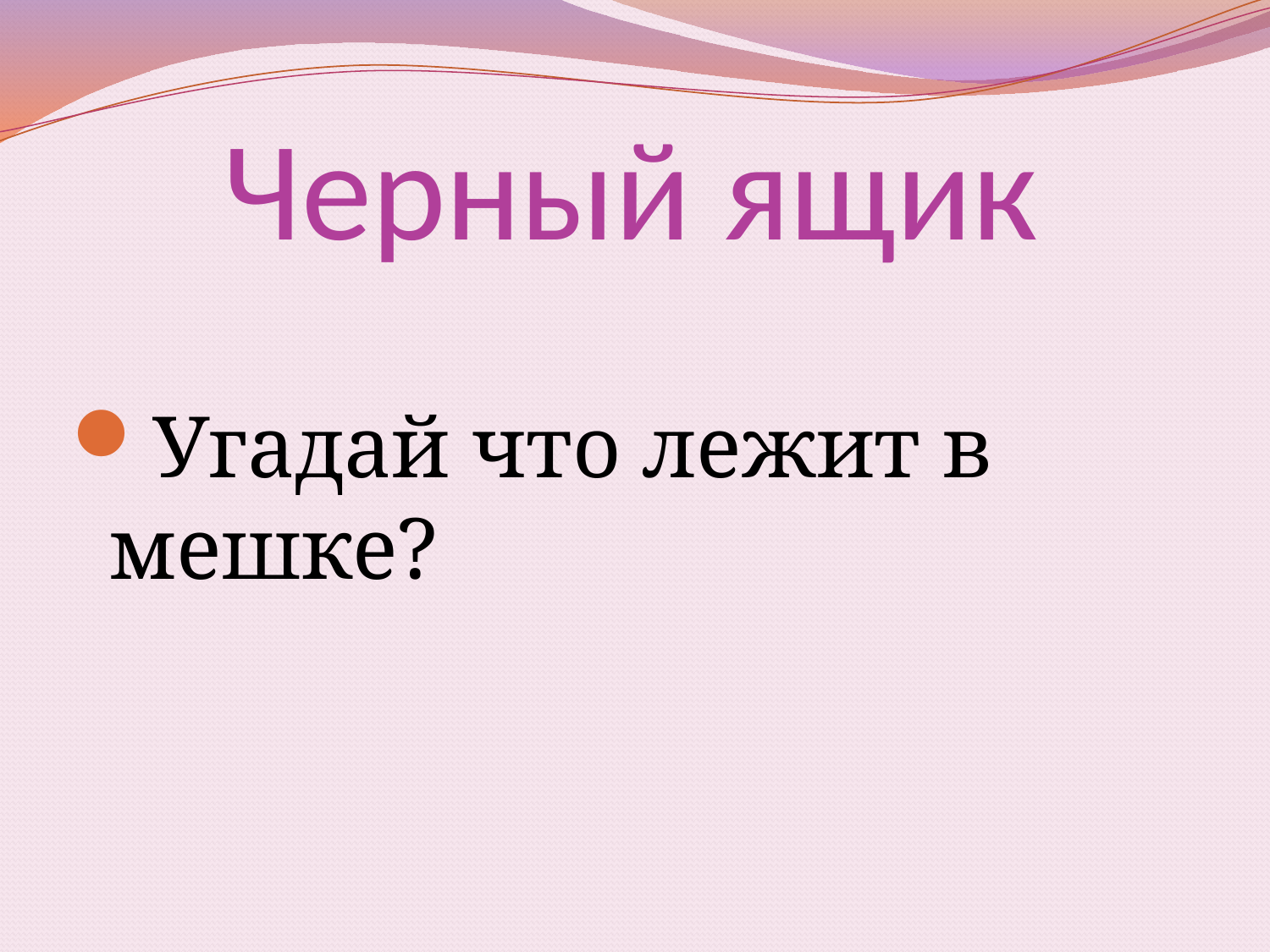

# Черный ящик
Угадай что лежит в мешке?